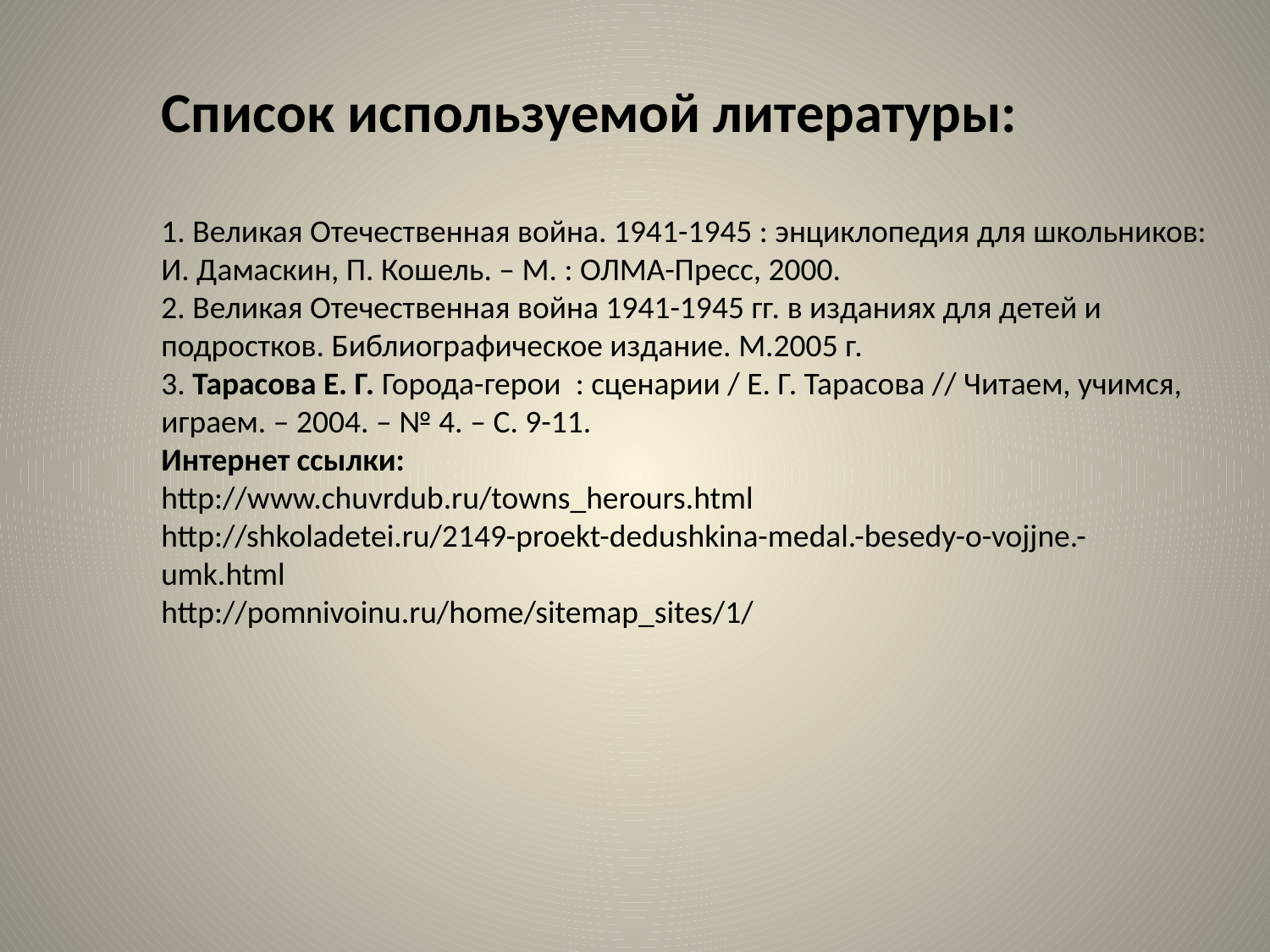

Список используемой литературы:

1. Великая Отечественная война. 1941-1945 : энциклопедия для школьников: И. Дамаскин, П. Кошель. – М. : ОЛМА-Пресс, 2000.
2. Великая Отечественная война 1941-1945 гг. в изданиях для детей и подростков. Библиографическое издание. М.2005 г.
3. Тарасова Е. Г. Города-герои  : сценарии / Е. Г. Тарасова // Читаем, учимся, играем. – 2004. – № 4. – С. 9-11.
Интернет ссылки:
http://www.chuvrdub.ru/towns_herours.html
http://shkoladetei.ru/2149-proekt-dedushkina-medal.-besedy-o-vojjne.-umk.html
http://pomnivoinu.ru/home/sitemap_sites/1/